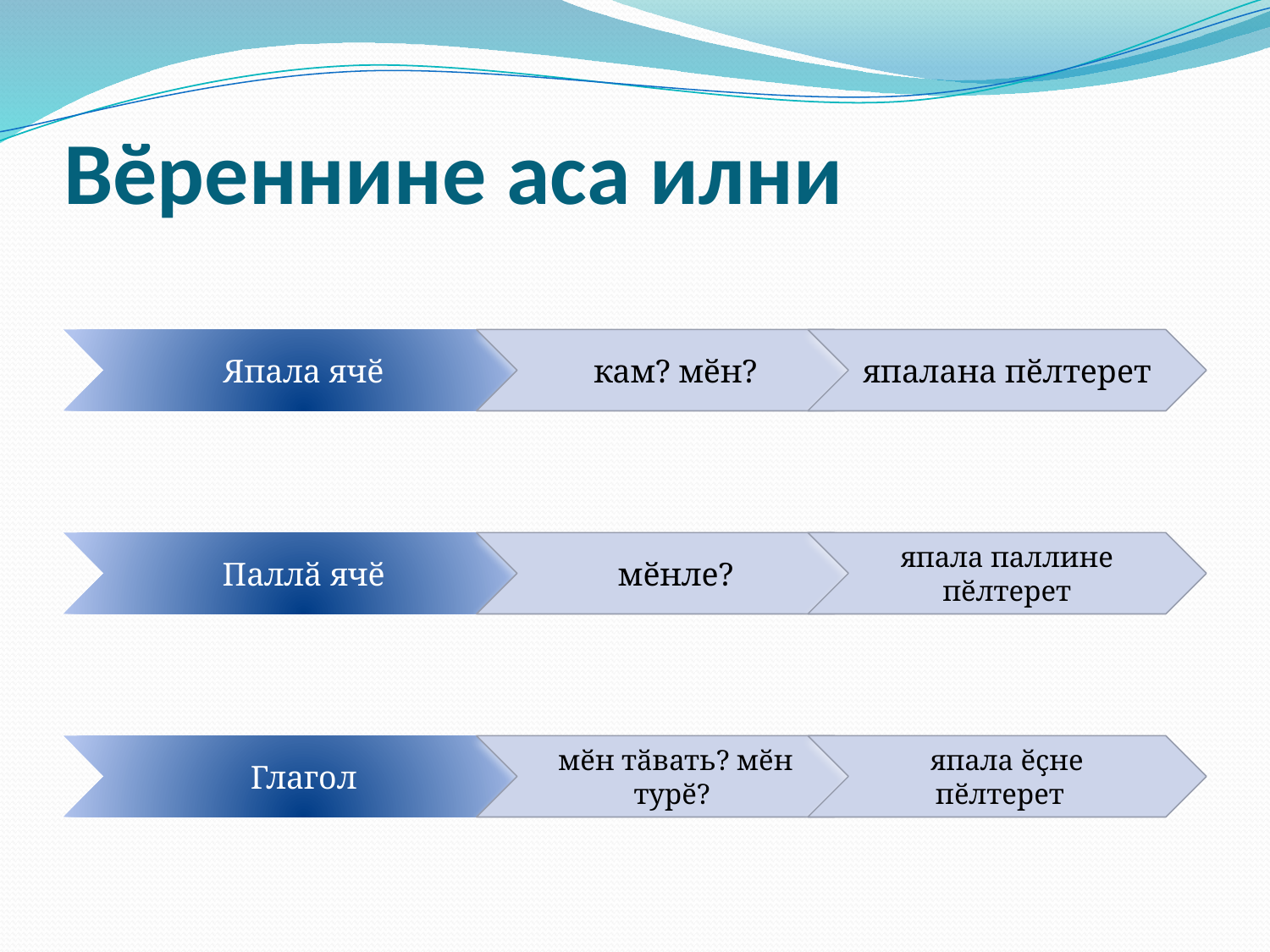

# Вӗреннине аса илни
Япала ячӗ
кам? мӗн?
япалана пӗлтерет
Паллӑ ячӗ
мӗнле?
япала паллине пӗлтерет
Глагол
мӗн тӑвать? мӗн турӗ?
япала ӗҫне пӗлтерет